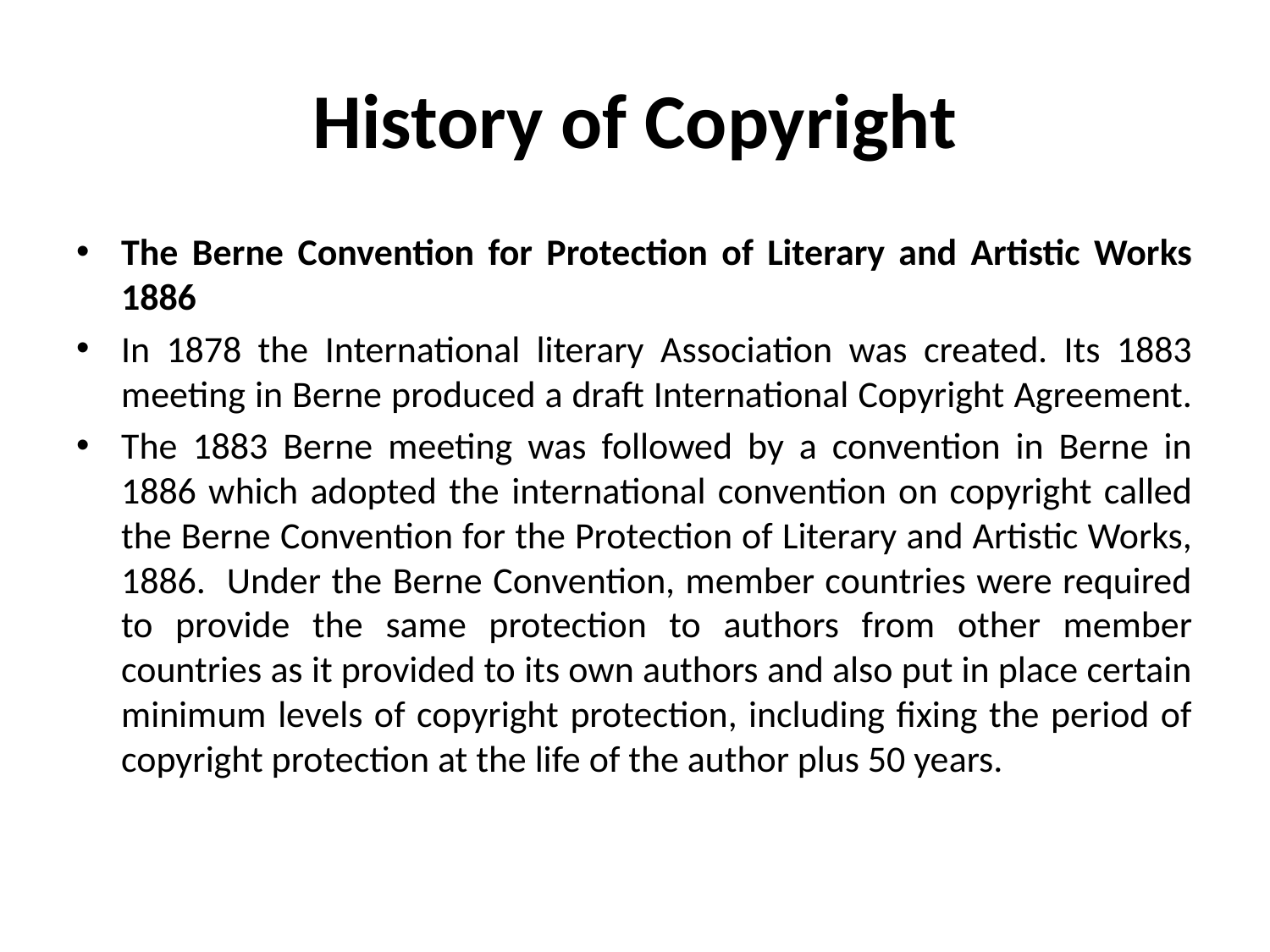

# History of Copyright
The Berne Convention for Protection of Literary and Artistic Works 1886
In 1878 the International literary Association was created. Its 1883 meeting in Berne produced a draft International Copyright Agreement.
The 1883 Berne meeting was followed by a convention in Berne in 1886 which adopted the international convention on copyright called the Berne Convention for the Protection of Literary and Artistic Works, 1886.  Under the Berne Convention, member countries were required to provide the same protection to authors from other member countries as it provided to its own authors and also put in place certain minimum levels of copyright protection, including fixing the period of copyright protection at the life of the author plus 50 years.